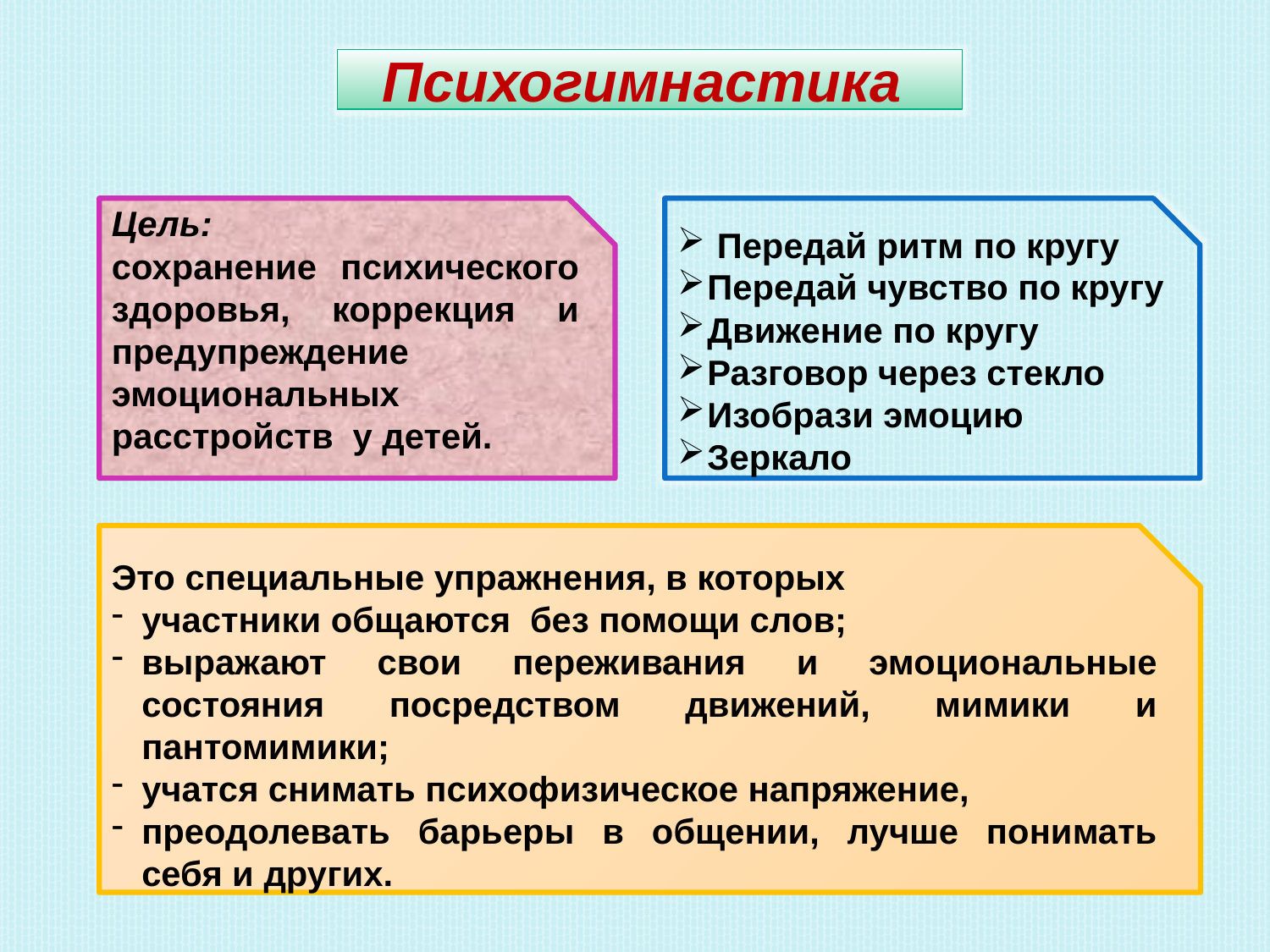

Психогимнастика
 Передай ритм по кругу
Передай чувство по кругу
Движение по кругу
Разговор через стекло
Изобрази эмоцию
Зеркало
Цель:
сохранение психического здоровья, коррекция и предупреждение эмоциональных расстройств  у детей.

Это специальные упражнения, в которых
участники общаются  без помощи слов;
выражают свои переживания и эмоциональные состояния посредством движений, мимики и пантомимики;
учатся снимать психофизическое напряжение,
преодолевать барьеры в общении, лучше понимать себя и других.